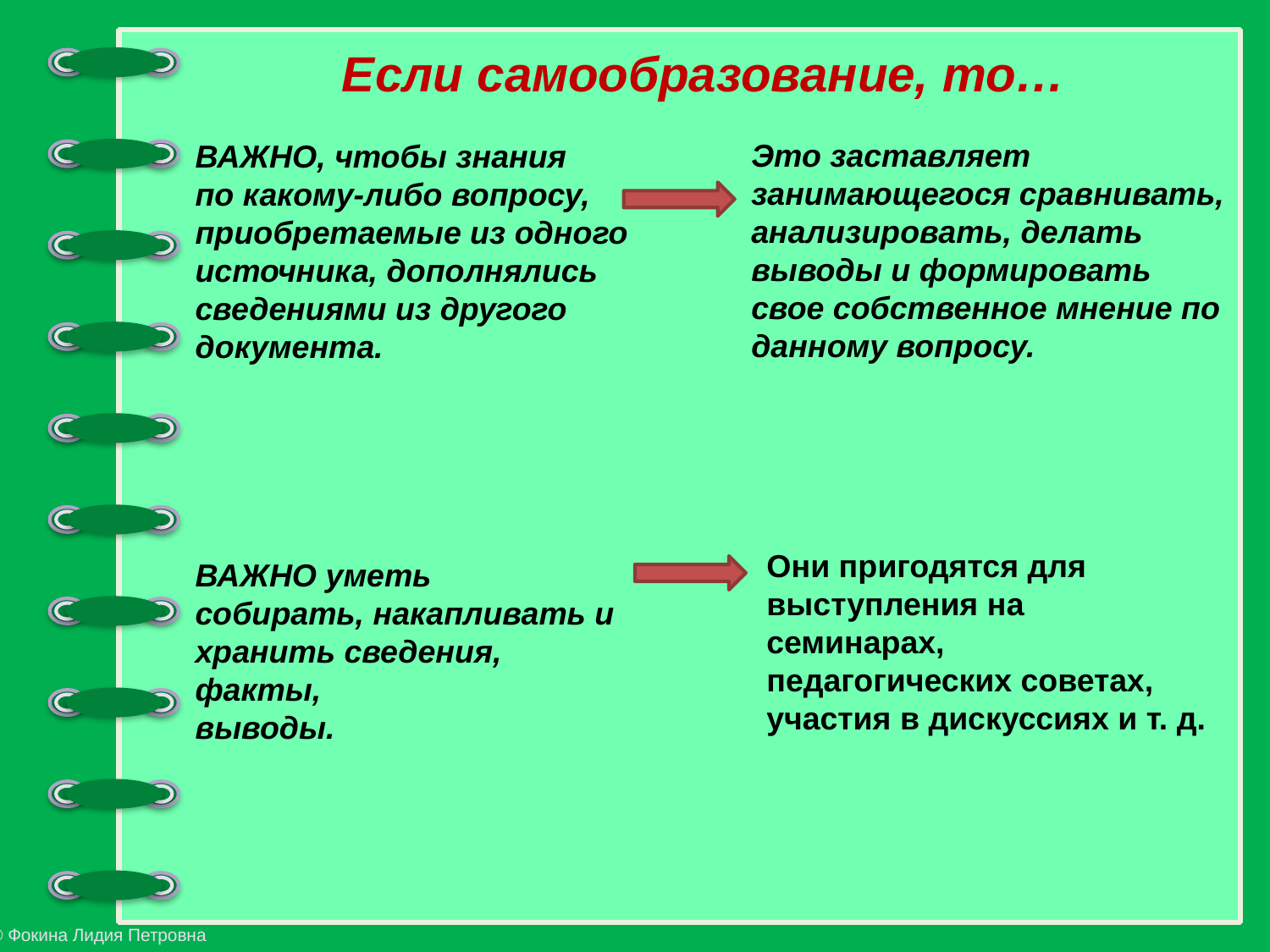

Если самообразование, то…

Это заставляет
занимающегося сравнивать,
анализировать, делать
выводы и формировать
свое собственное мнение по
данному вопросу.

ВАЖНО, чтобы знания
по какому-либо вопросу,
приобретаемые из одного
источника, дополнялись
сведениями из другого
документа.

Они пригодятся для
выступления на семинарах,
педагогических советах,
участия в дискуссиях и т. д.

ВАЖНО уметь
собирать, накапливать и
хранить сведения, факты,
выводы.